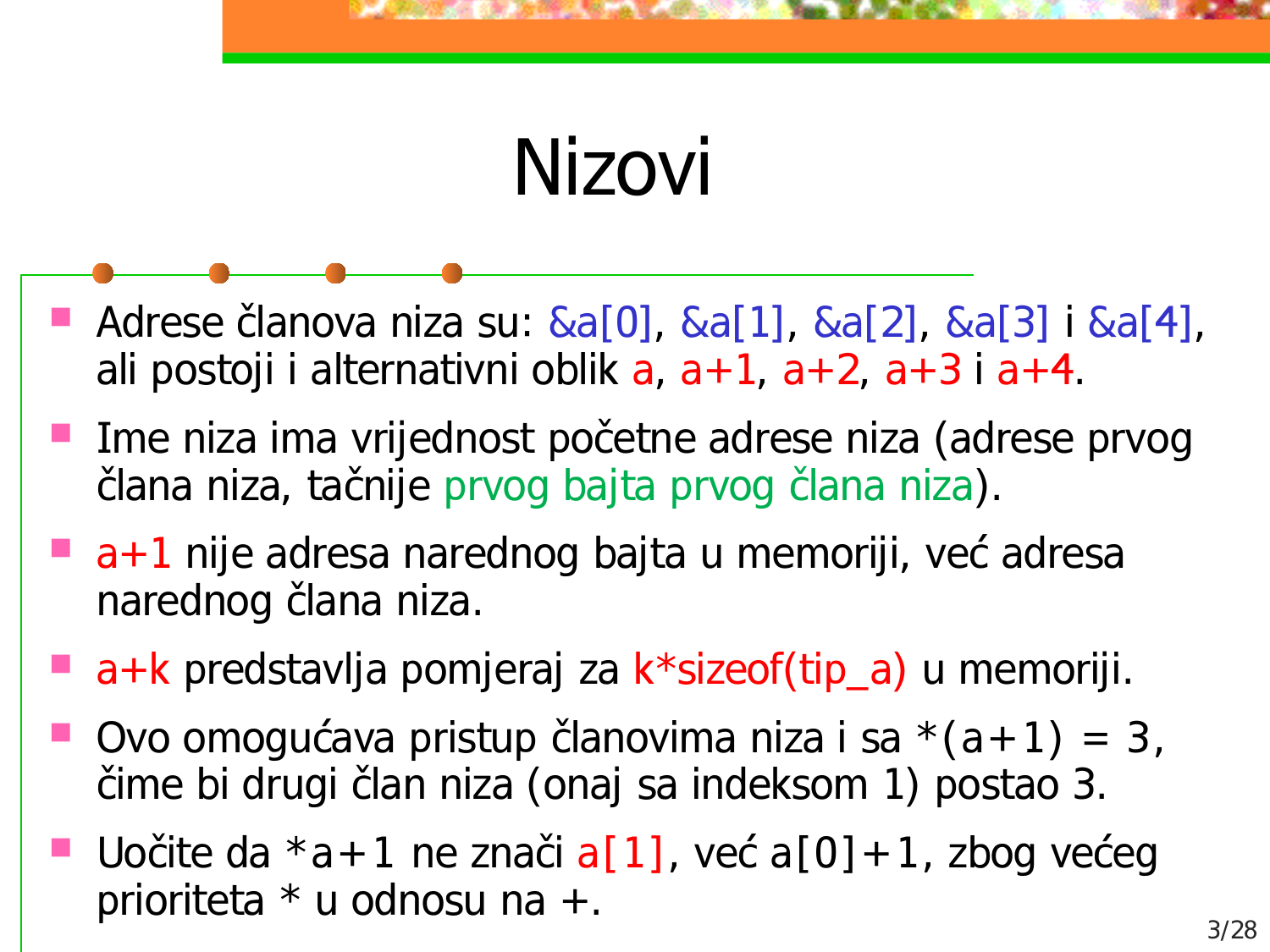

# Nizovi
Adrese članova niza su: &a[0], &a[1], &a[2], &a[3] i &a[4], ali postoji i alternativni oblik a, a+1, a+2, a+3 i a+4.
Ime niza ima vrijednost početne adrese niza (adrese prvog člana niza, tačnije prvog bajta prvog člana niza).
a+1 nije adresa narednog bajta u memoriji, već adresa narednog člana niza.
a+k predstavlja pomjeraj za k*sizeof(tip_a) u memoriji.
Ovo omogućava pristup članovima niza i sa *(a+1) = 3, čime bi drugi član niza (onaj sa indeksom 1) postao 3.
Uočite da *a+1 ne znači a[1], već a[0]+1, zbog većeg prioriteta * u odnosu na +.
3/28